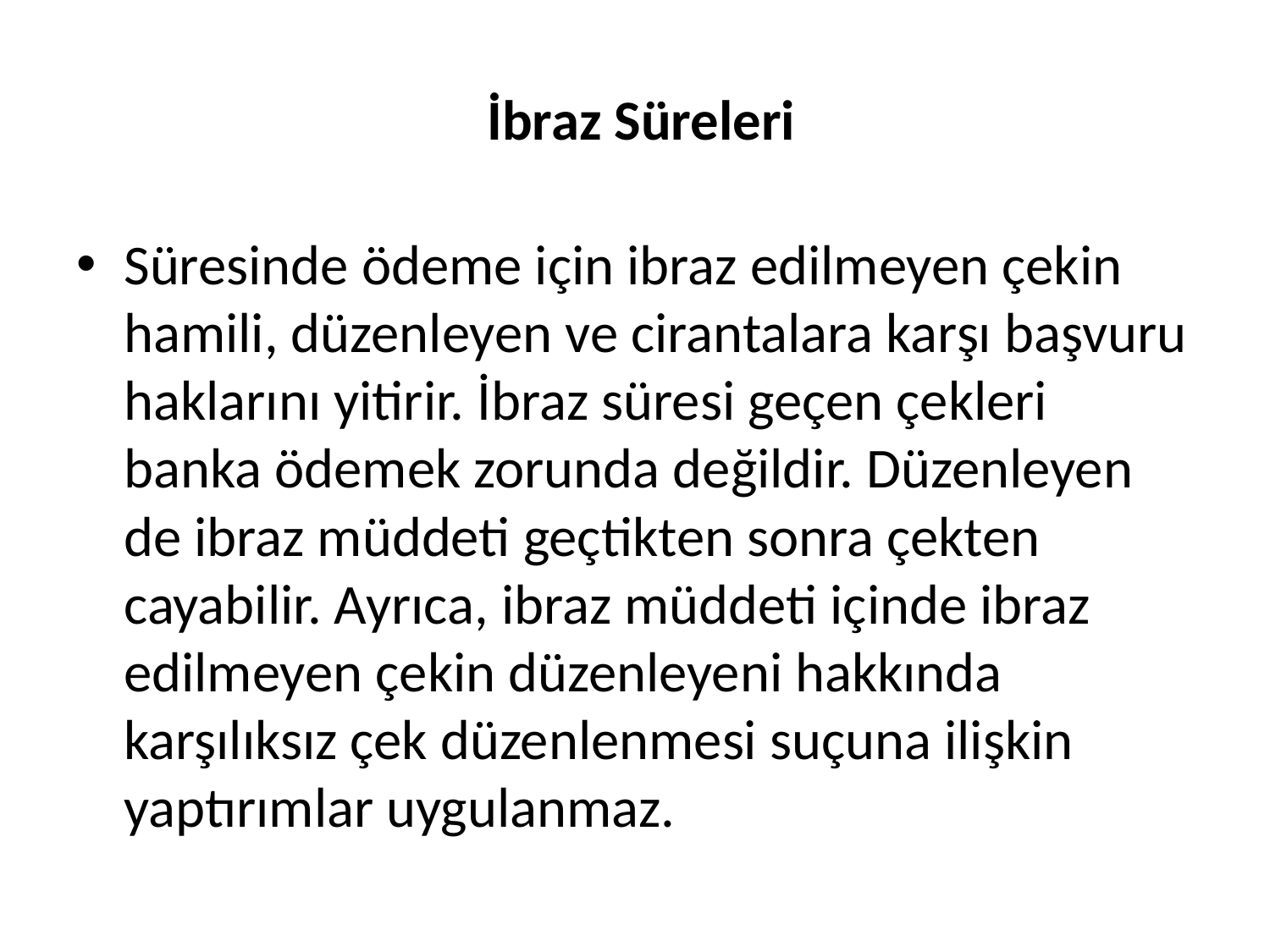

# İbraz Süreleri
Süresinde ödeme için ibraz edilmeyen çekin hamili, düzenleyen ve cirantalara karşı başvuru haklarını yitirir. İbraz süresi geçen çekleri banka ödemek zorunda değildir. Düzenleyen de ibraz müddeti geçtikten sonra çekten cayabilir. Ayrıca, ibraz müddeti içinde ibraz edilmeyen çekin düzenleyeni hakkında karşılıksız çek düzenlenmesi suçuna ilişkin yaptırımlar uygulanmaz.